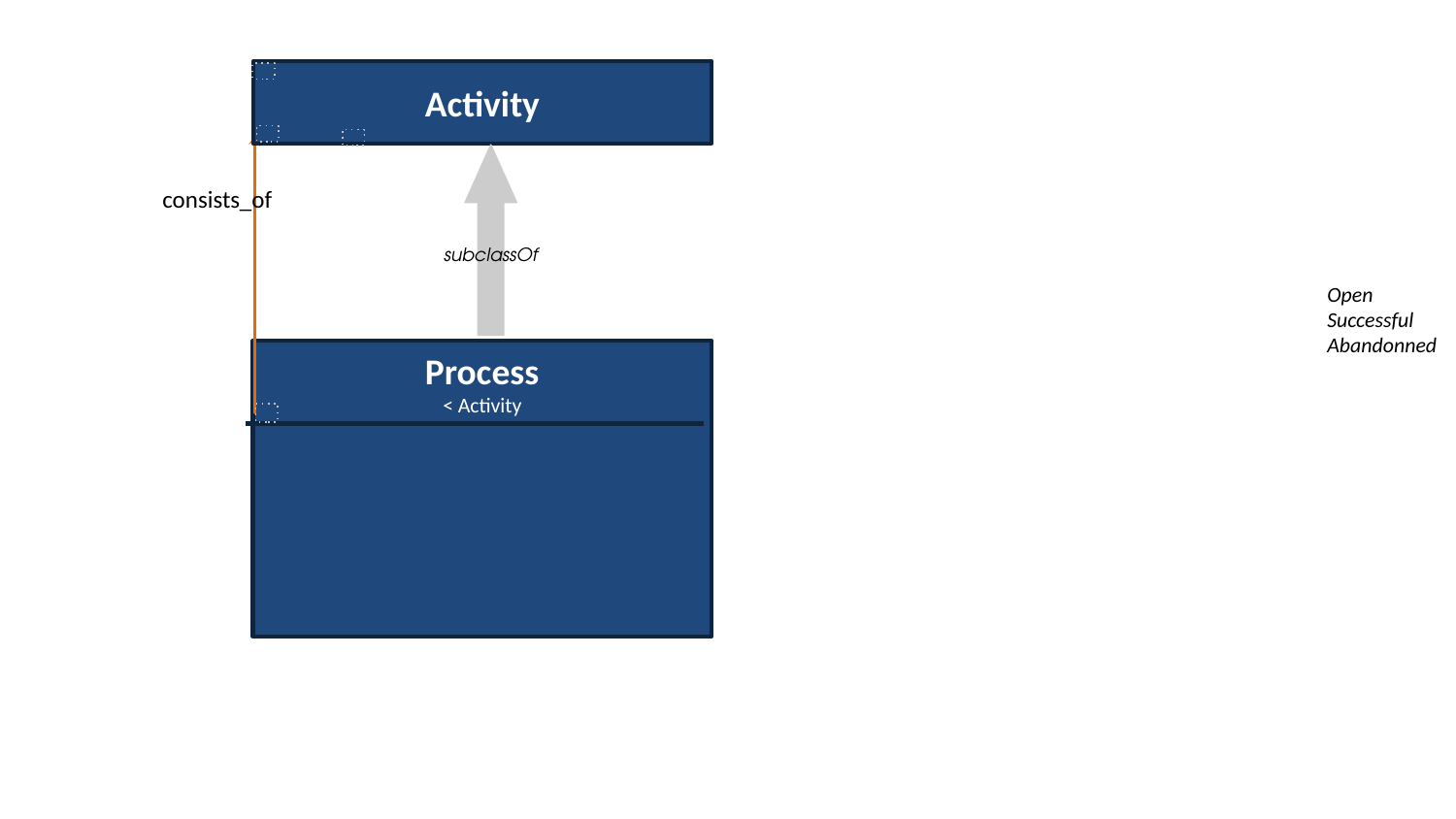

Activity

consists_of

subclassOf
Open
Successful
Abandonned
Process
< Activity